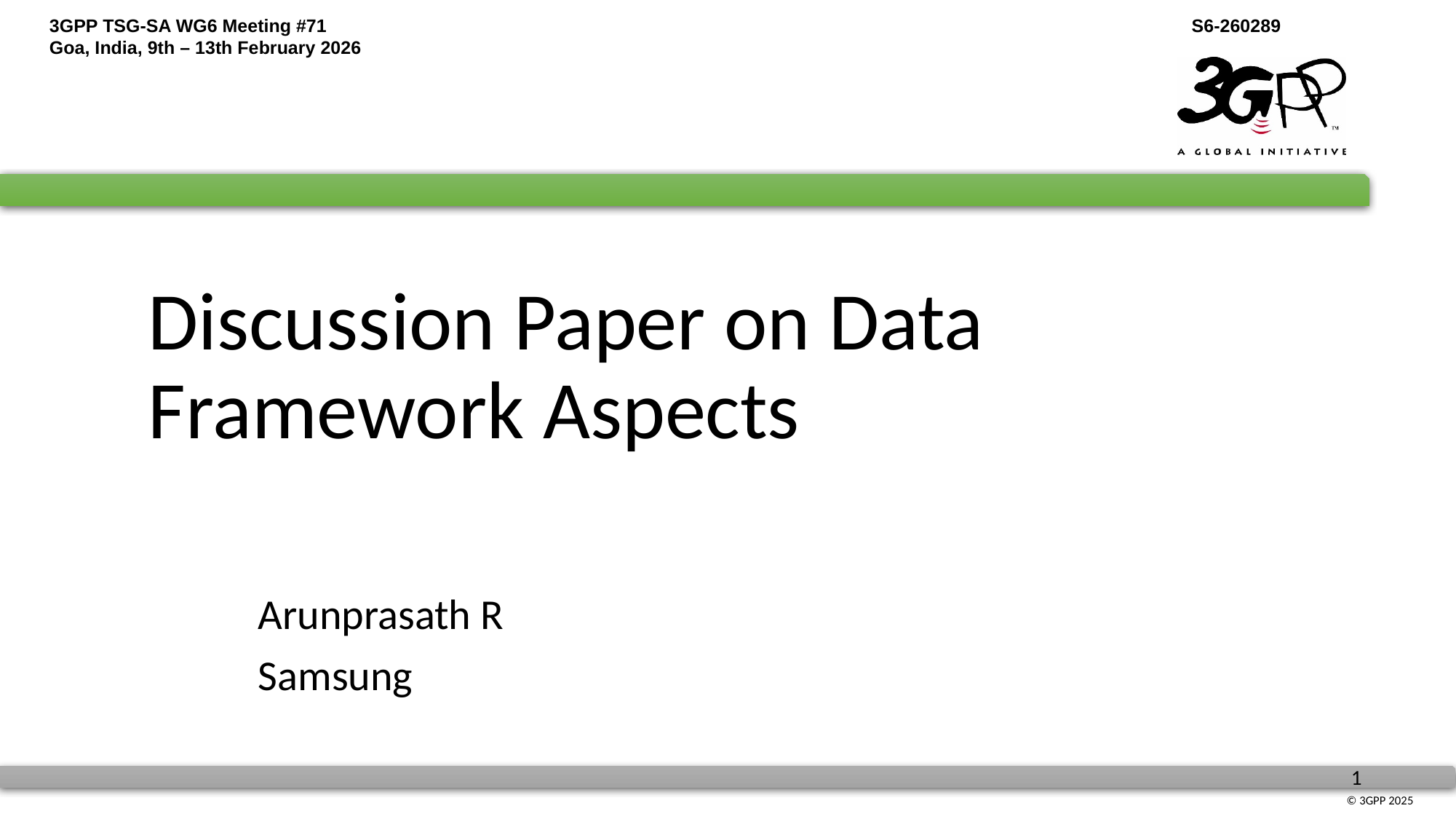

# Discussion Paper on Data Framework Aspects
Arunprasath R
Samsung